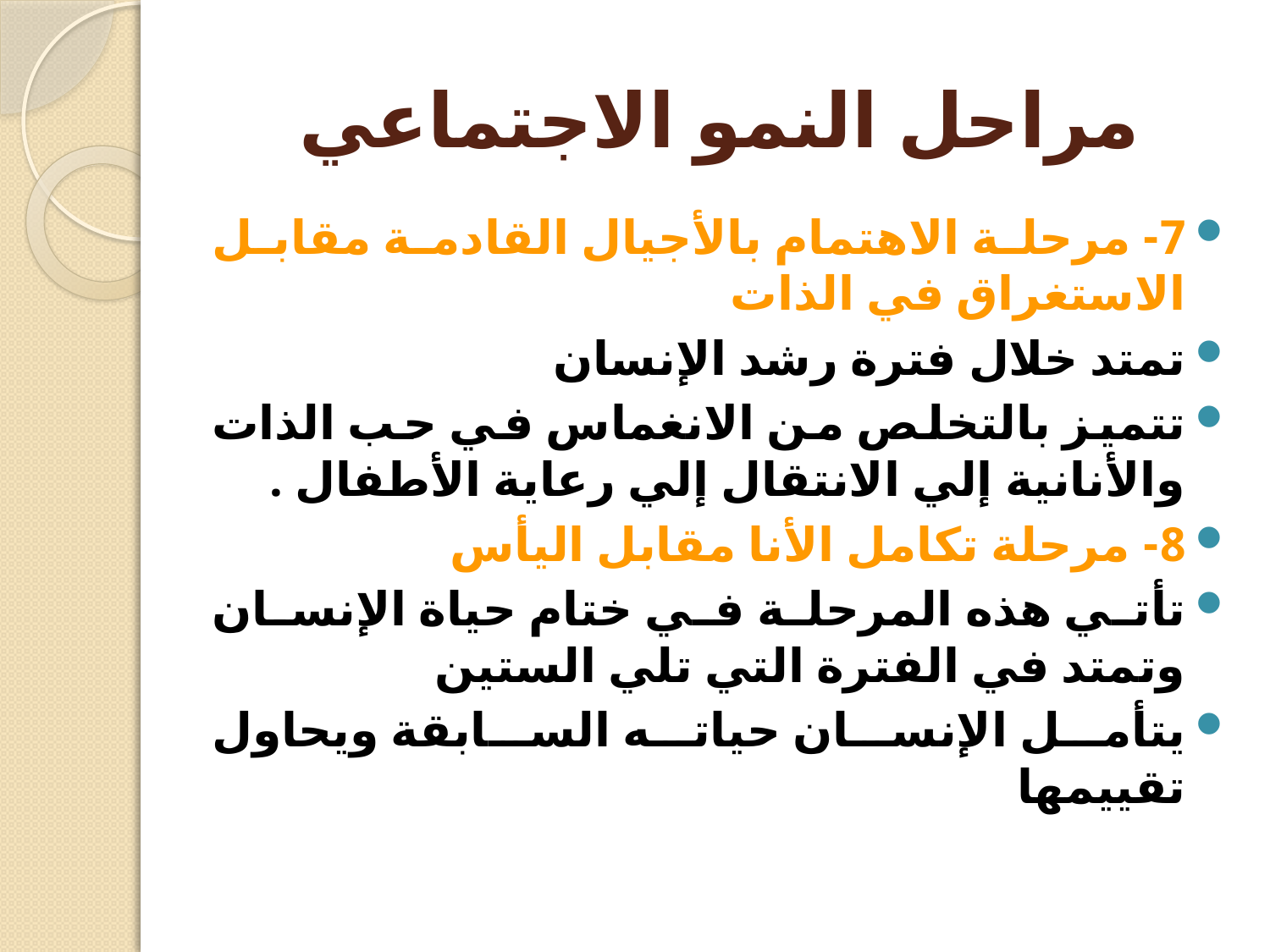

# مراحل النمو الاجتماعي
7- مرحلة الاهتمام بالأجيال القادمة مقابل الاستغراق في الذات
تمتد خلال فترة رشد الإنسان
تتميز بالتخلص من الانغماس في حب الذات والأنانية إلي الانتقال إلي رعاية الأطفال .
8- مرحلة تكامل الأنا مقابل اليأس
تأتي هذه المرحلة في ختام حياة الإنسان وتمتد في الفترة التي تلي الستين
يتأمل الإنسان حياته السابقة ويحاول تقييمها